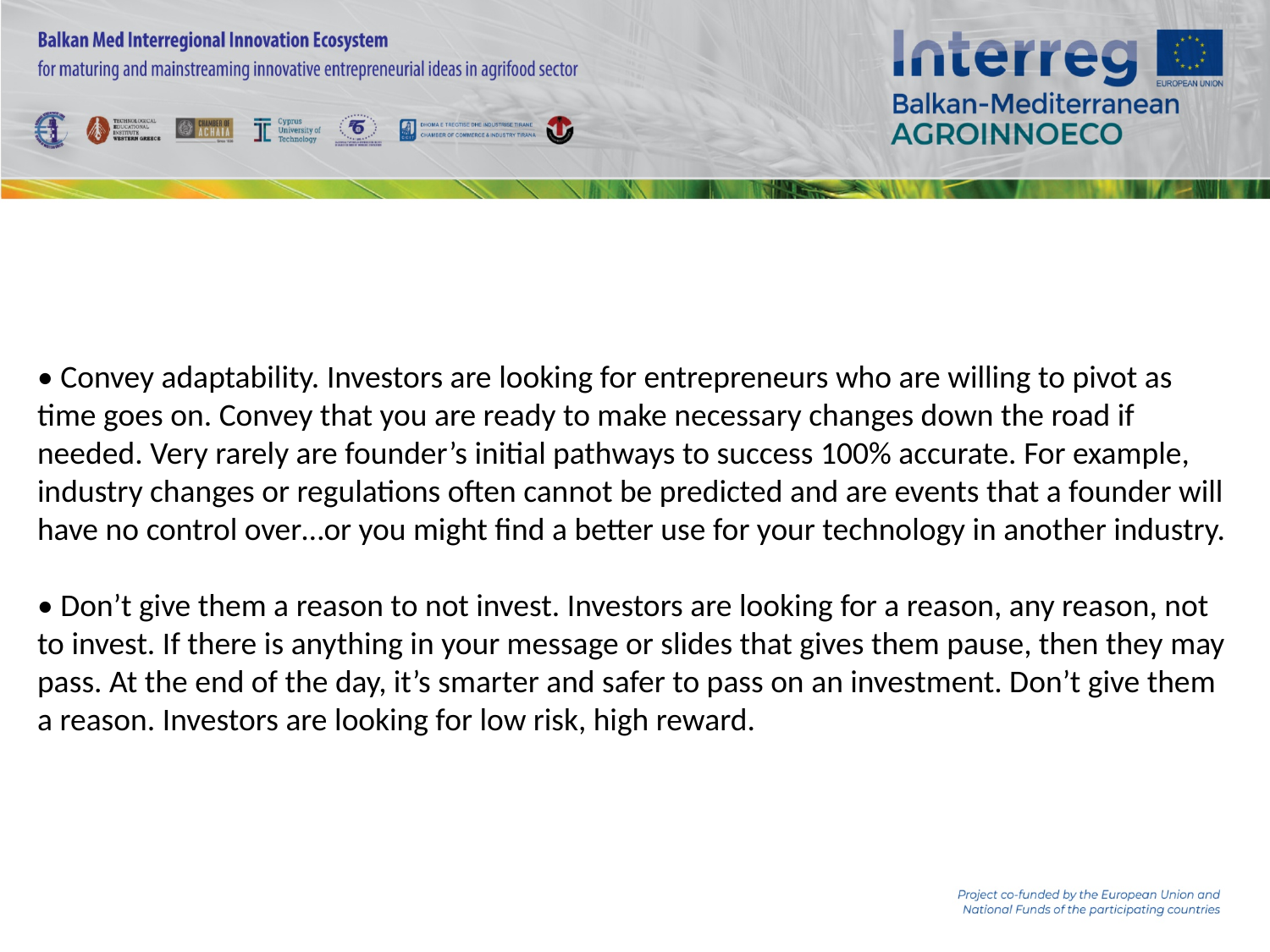

• Convey adaptability. Investors are looking for entrepreneurs who are willing to pivot as time goes on. Convey that you are ready to make necessary changes down the road if needed. Very rarely are founder’s initial pathways to success 100% accurate. For example, industry changes or regulations often cannot be predicted and are events that a founder will have no control over…or you might find a better use for your technology in another industry.

• Don’t give them a reason to not invest. Investors are looking for a reason, any reason, not to invest. If there is anything in your message or slides that gives them pause, then they may pass. At the end of the day, it’s smarter and safer to pass on an investment. Don’t give them a reason. Investors are looking for low risk, high reward.